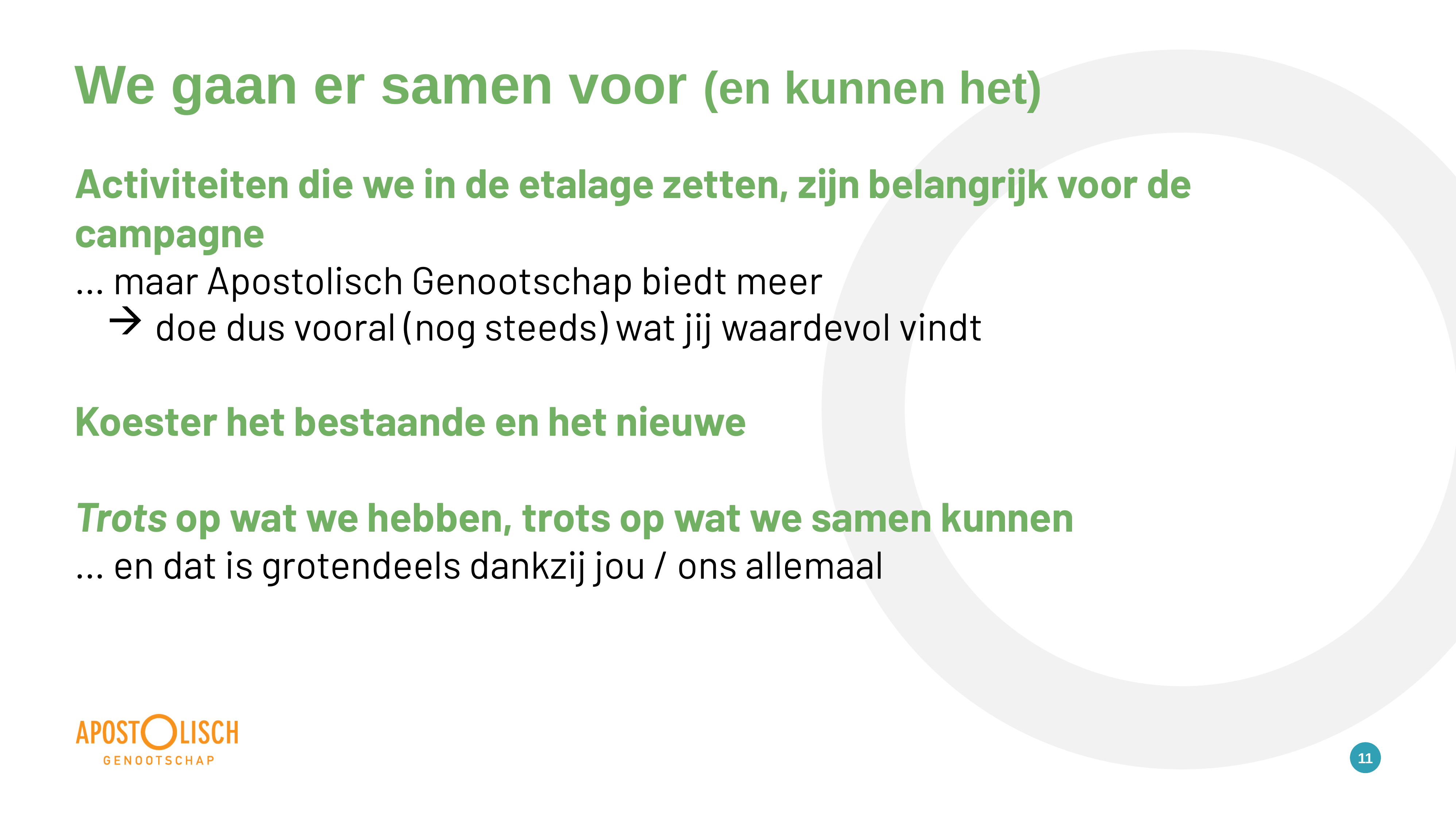

# We gaan er samen voor (en kunnen het)
Activiteiten die we in de etalage zetten, zijn belangrijk voor de campagne
… maar Apostolisch Genootschap biedt meer
doe dus vooral (nog steeds) wat jij waardevol vindt

Koester het bestaande en het nieuwe

Trots op wat we hebben, trots op wat we samen kunnen
… en dat is grotendeels dankzij jou / ons allemaal
11